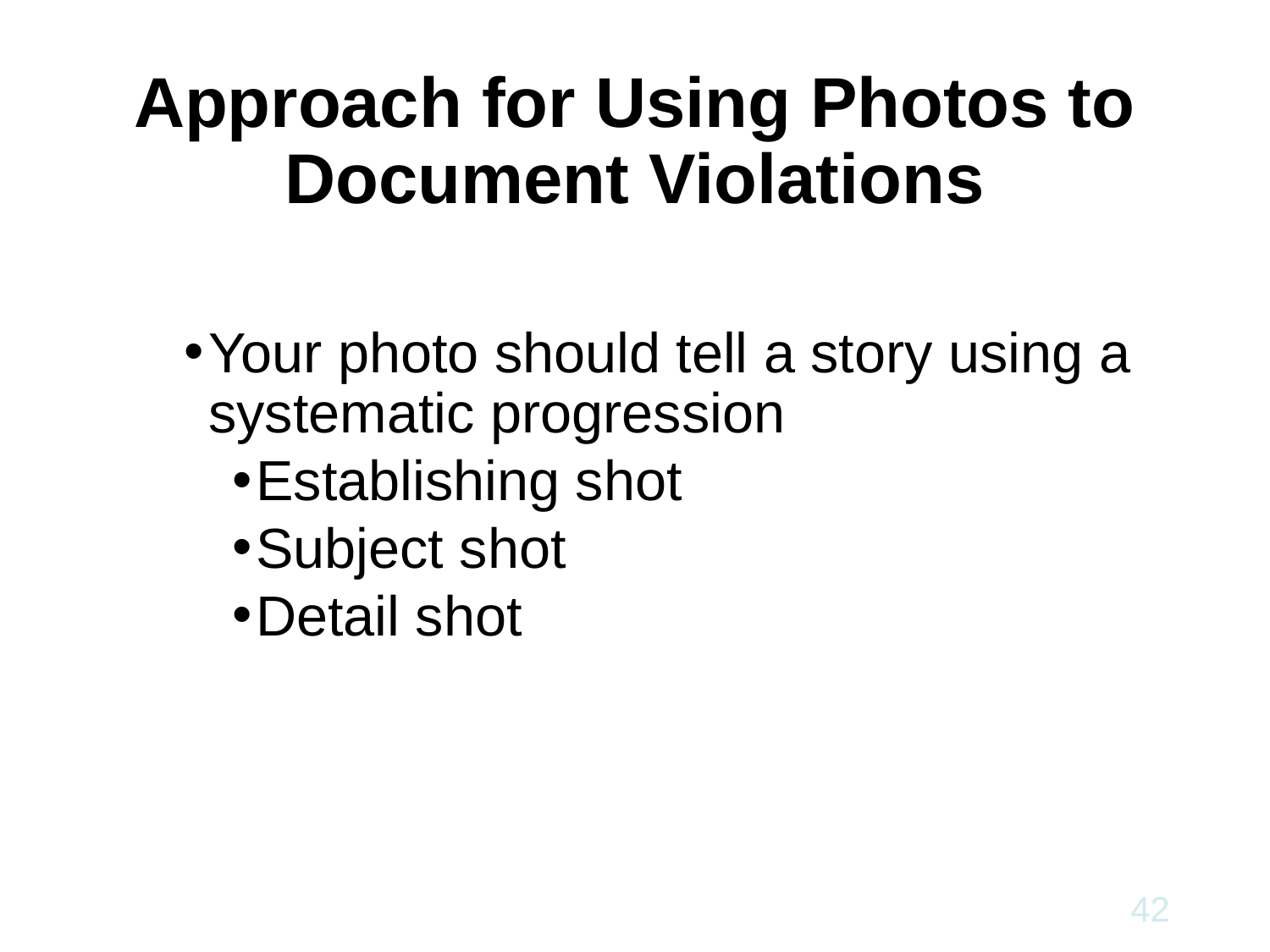

# Approach for Using Photos to Document Violations
Your photo should tell a story using a systematic progression
Establishing shot
Subject shot
Detail shot
42